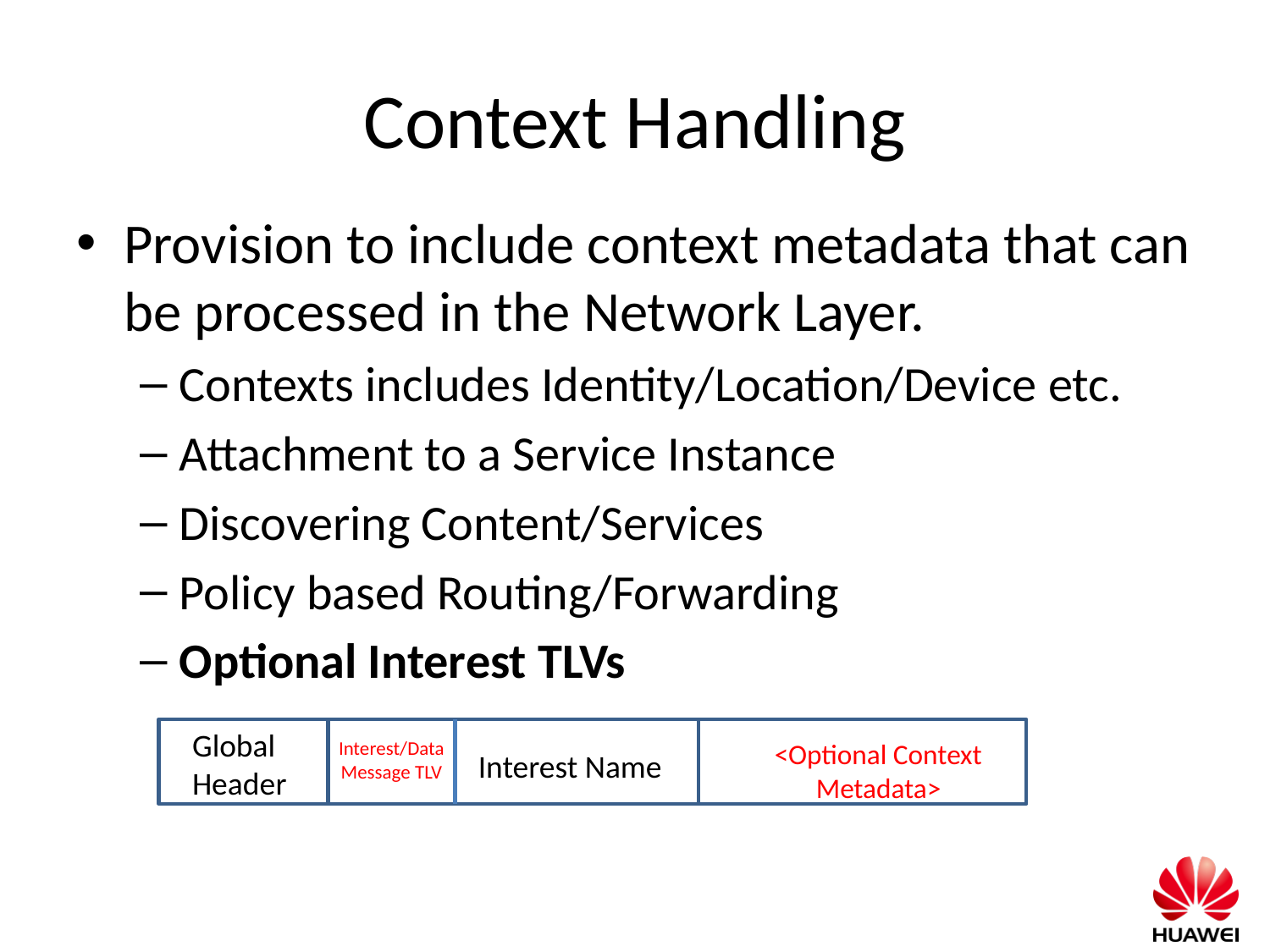

# Context Handling
Provision to include context metadata that can be processed in the Network Layer.
Contexts includes Identity/Location/Device etc.
Attachment to a Service Instance
Discovering Content/Services
Policy based Routing/Forwarding
Optional Interest TLVs

Global
Header

Interest/Data Message TLV
<Optional Context Metadata>
Interest Name